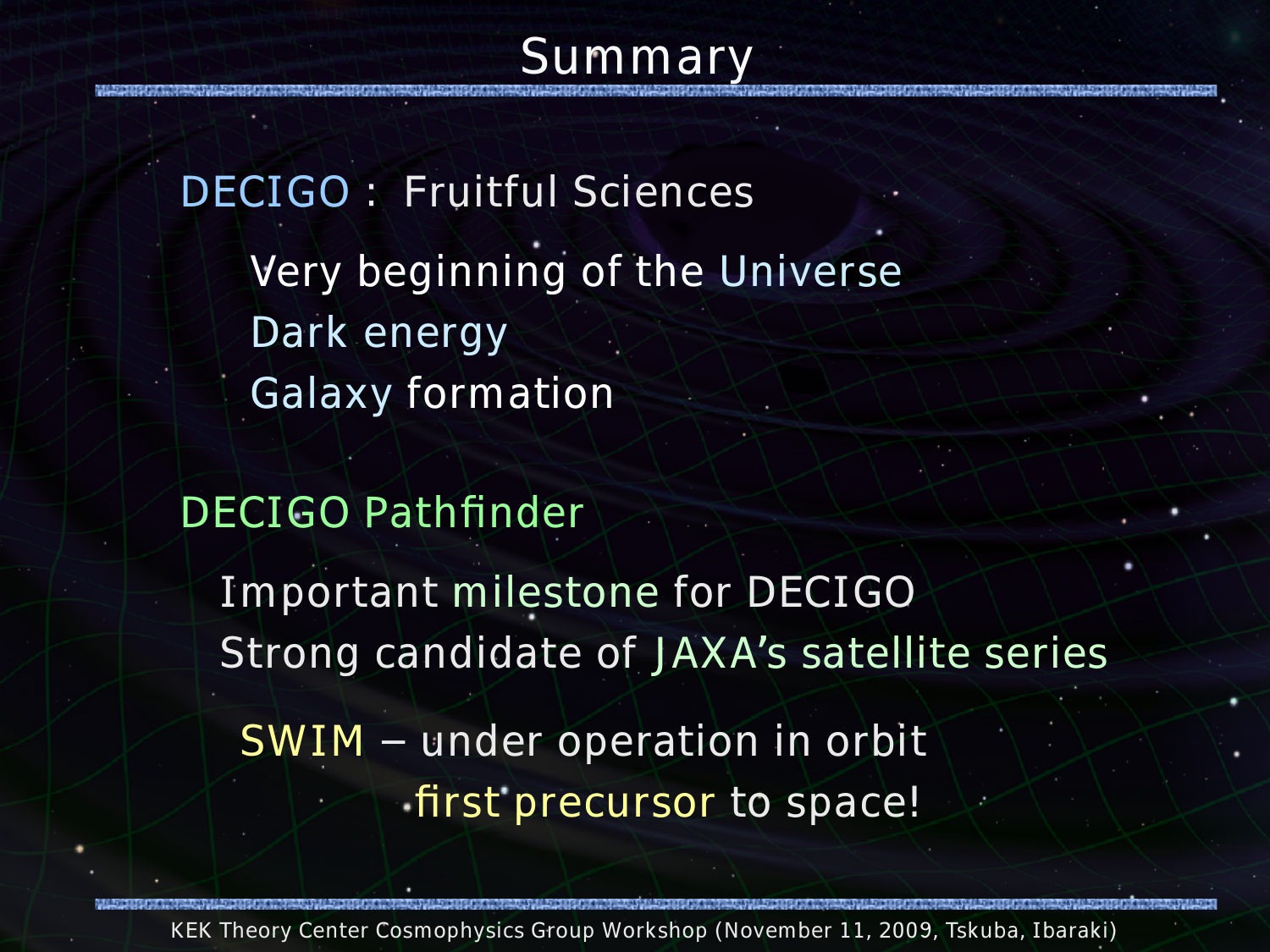

# Summary
DECIGO :  Fruitful Sciences
Very beginning of the Universe
Dark energy
Galaxy formation
DECIGO Pathfinder
Important milestone for DECIGO
Strong candidate of JAXA’s satellite series
SWIM – under operation in orbit
              first precursor to space!
KEK Theory Center Cosmophysics Group Workshop (November 11, 2009, Tskuba, Ibaraki)